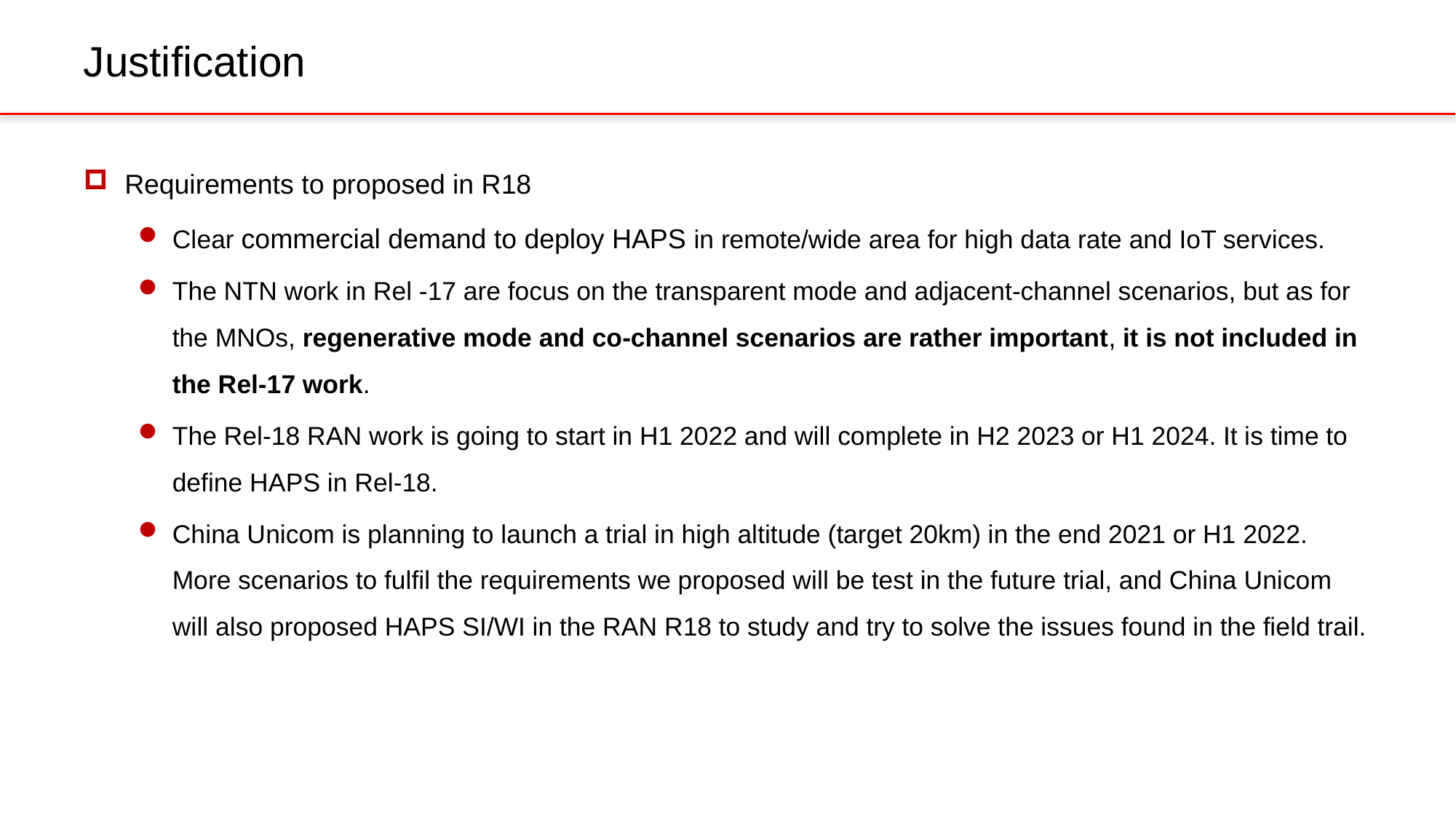

# Justification
Requirements to proposed in R18
Clear commercial demand to deploy HAPS in remote/wide area for high data rate and IoT services.
The NTN work in Rel -17 are focus on the transparent mode and adjacent-channel scenarios, but as for the MNOs, regenerative mode and co-channel scenarios are rather important, it is not included in the Rel-17 work.
The Rel-18 RAN work is going to start in H1 2022 and will complete in H2 2023 or H1 2024. It is time to define HAPS in Rel-18.
China Unicom is planning to launch a trial in high altitude (target 20km) in the end 2021 or H1 2022. More scenarios to fulfil the requirements we proposed will be test in the future trial, and China Unicom will also proposed HAPS SI/WI in the RAN R18 to study and try to solve the issues found in the field trail.